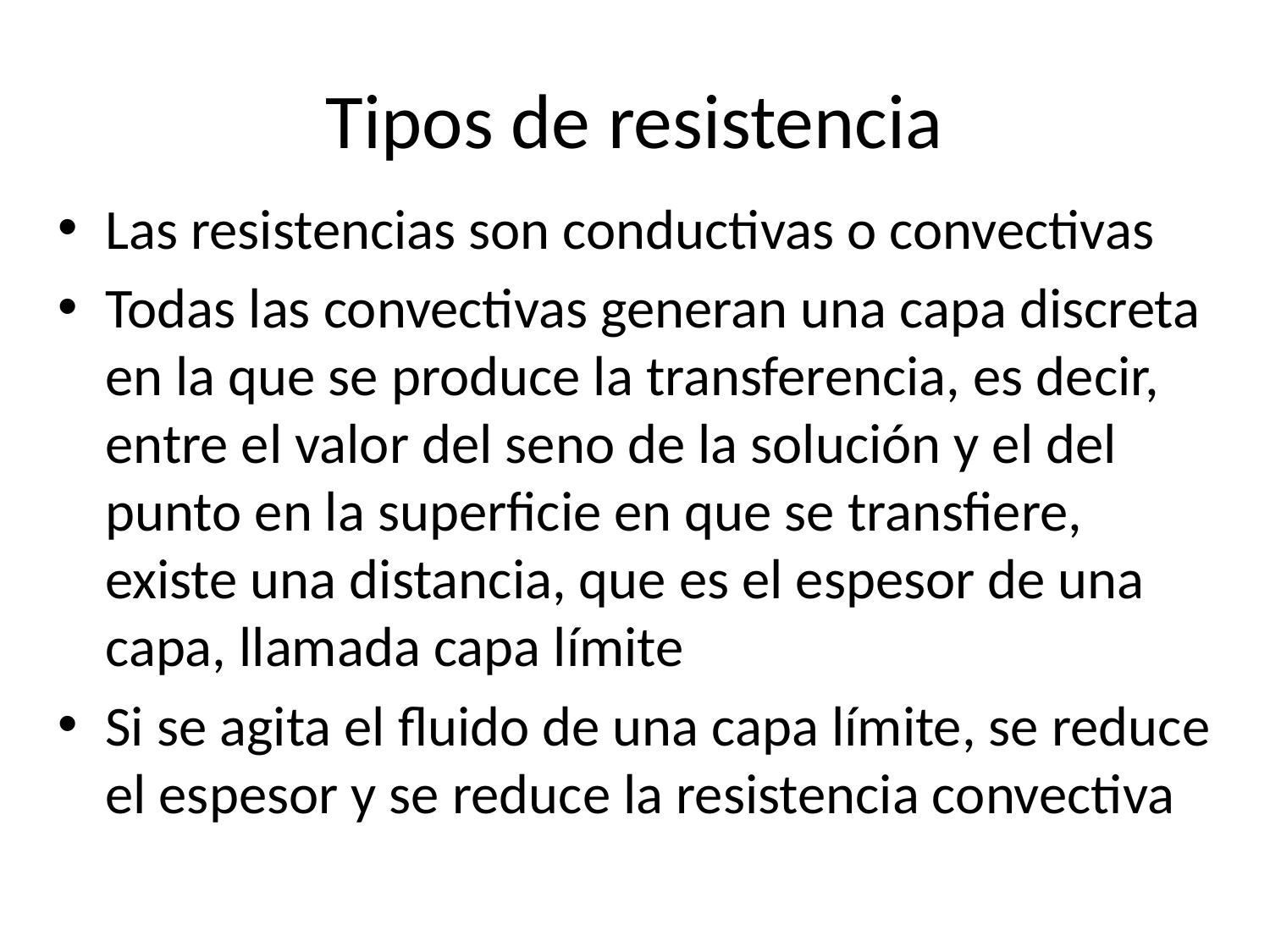

# Tipos de resistencia
Las resistencias son conductivas o convectivas
Todas las convectivas generan una capa discreta en la que se produce la transferencia, es decir, entre el valor del seno de la solución y el del punto en la superficie en que se transfiere, existe una distancia, que es el espesor de una capa, llamada capa límite
Si se agita el fluido de una capa límite, se reduce el espesor y se reduce la resistencia convectiva